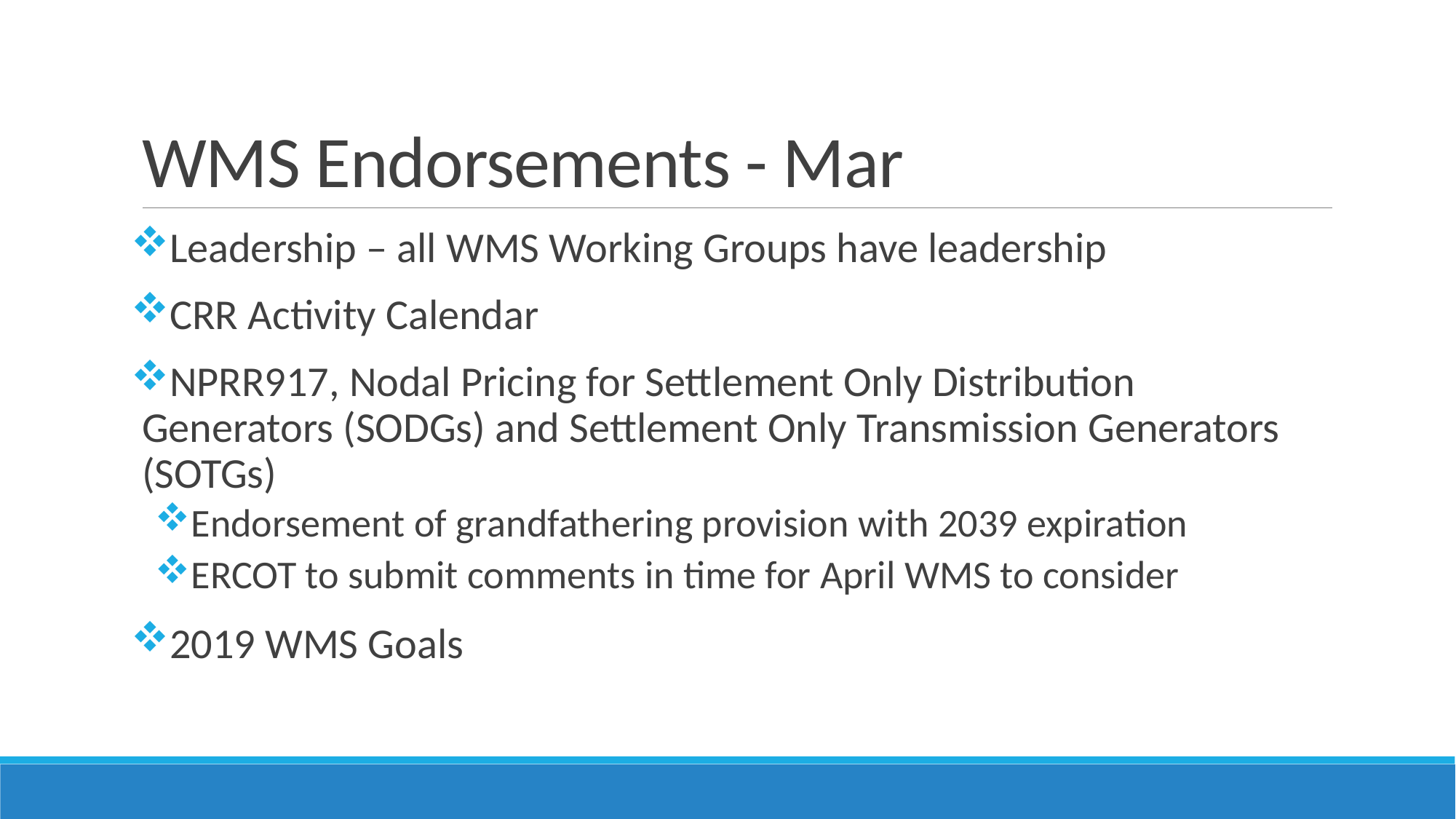

# WMS Endorsements - Mar
Leadership – all WMS Working Groups have leadership
CRR Activity Calendar
NPRR917, Nodal Pricing for Settlement Only Distribution Generators (SODGs) and Settlement Only Transmission Generators (SOTGs)
Endorsement of grandfathering provision with 2039 expiration
ERCOT to submit comments in time for April WMS to consider
2019 WMS Goals